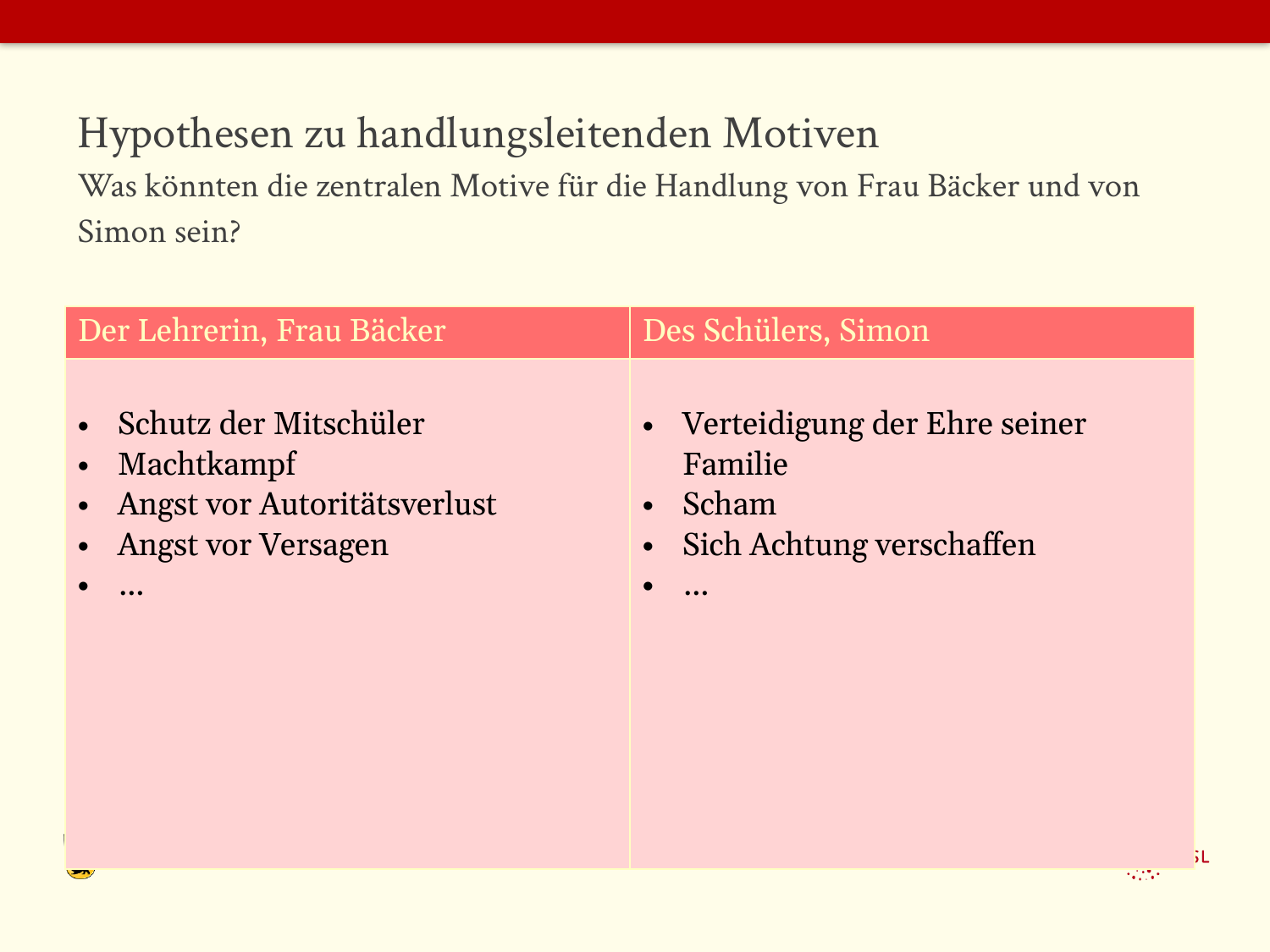

# Hypothesen zu handlungsleitenden Motiven Was könnten die zentralen Motive für die Handlung von Frau Bäcker und von Simon sein?
| Der Lehrerin, Frau Bäcker | Des Schülers, Simon |
| --- | --- |
| Schutz der Mitschüler Machtkampf Angst vor Autoritätsverlust Angst vor Versagen … | Verteidigung der Ehre seiner Familie Scham Sich Achtung verschaffen … |